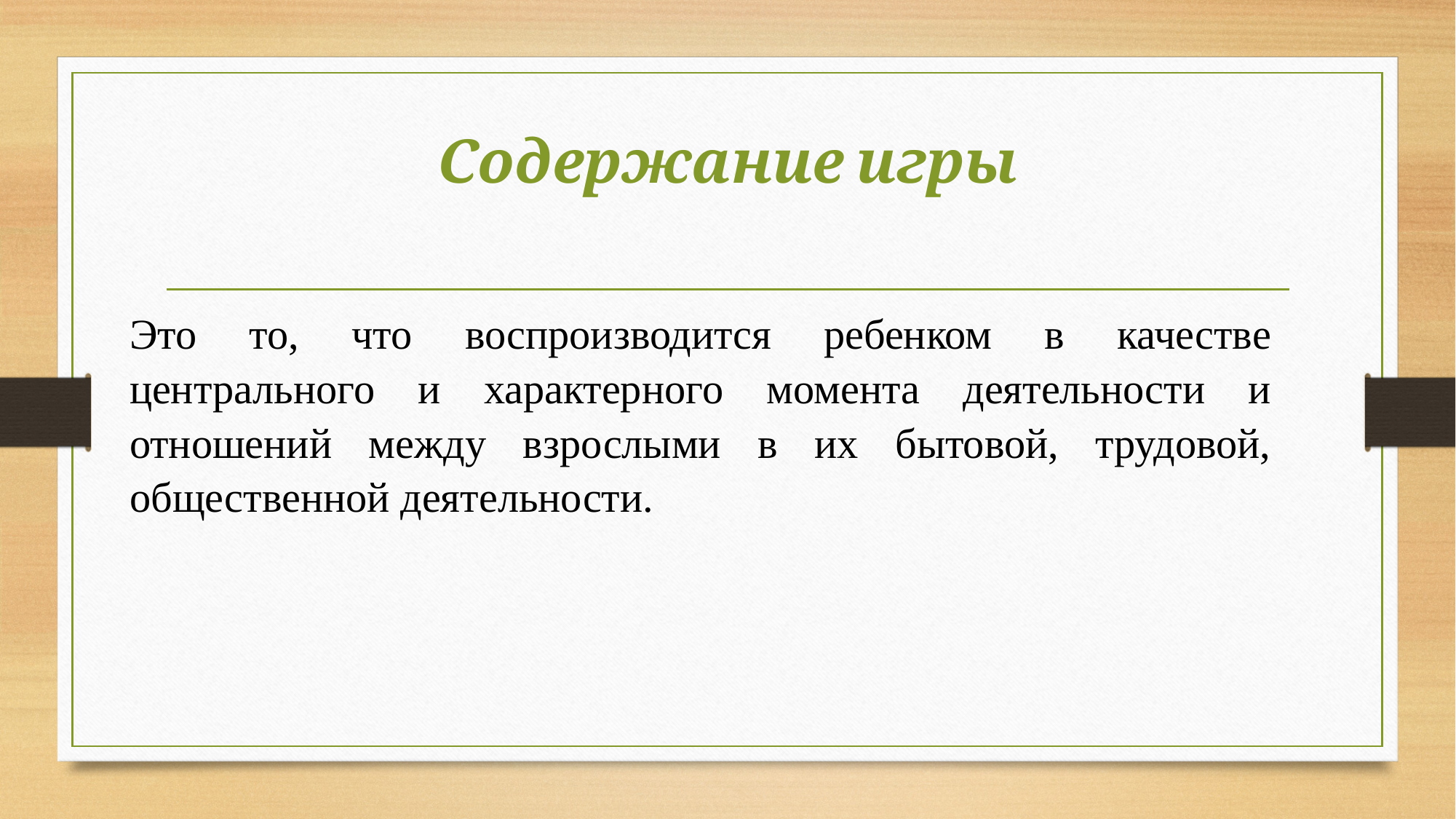

# Содержание игры
Это то, что воспроизводится ребенком в качестве центрального и характерного момента деятельности и отношений между взрослыми в их бытовой, трудовой, общественной деятельности.